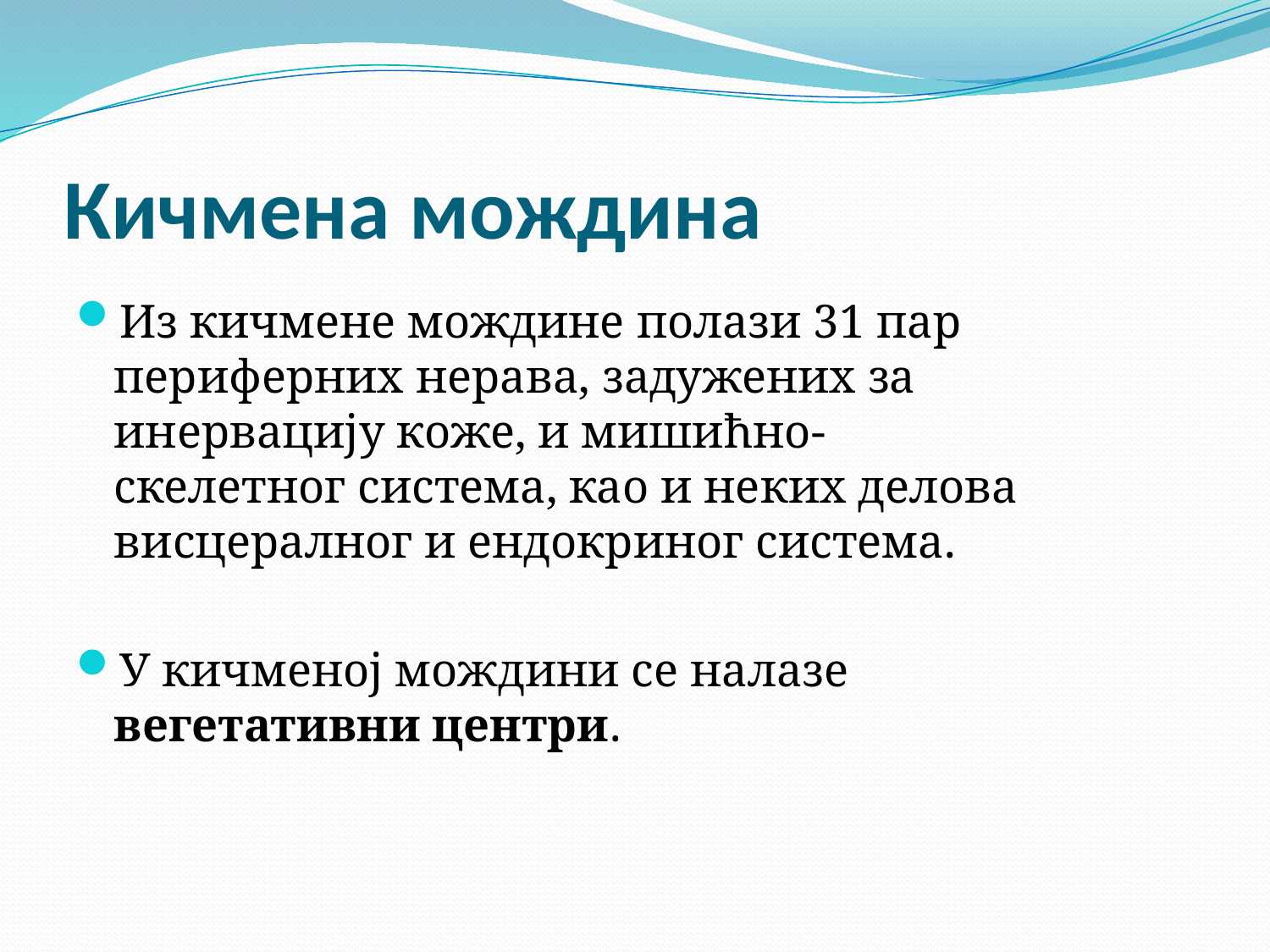

# Кичмена мождина
Из кичмене мождине полази 31 пар периферних нерава, задужених за инервацију коже, и мишићно-скелетног система, као и неких делова висцералног и ендокриног система.

У кичменој мождини се налазе вегетативни центри.